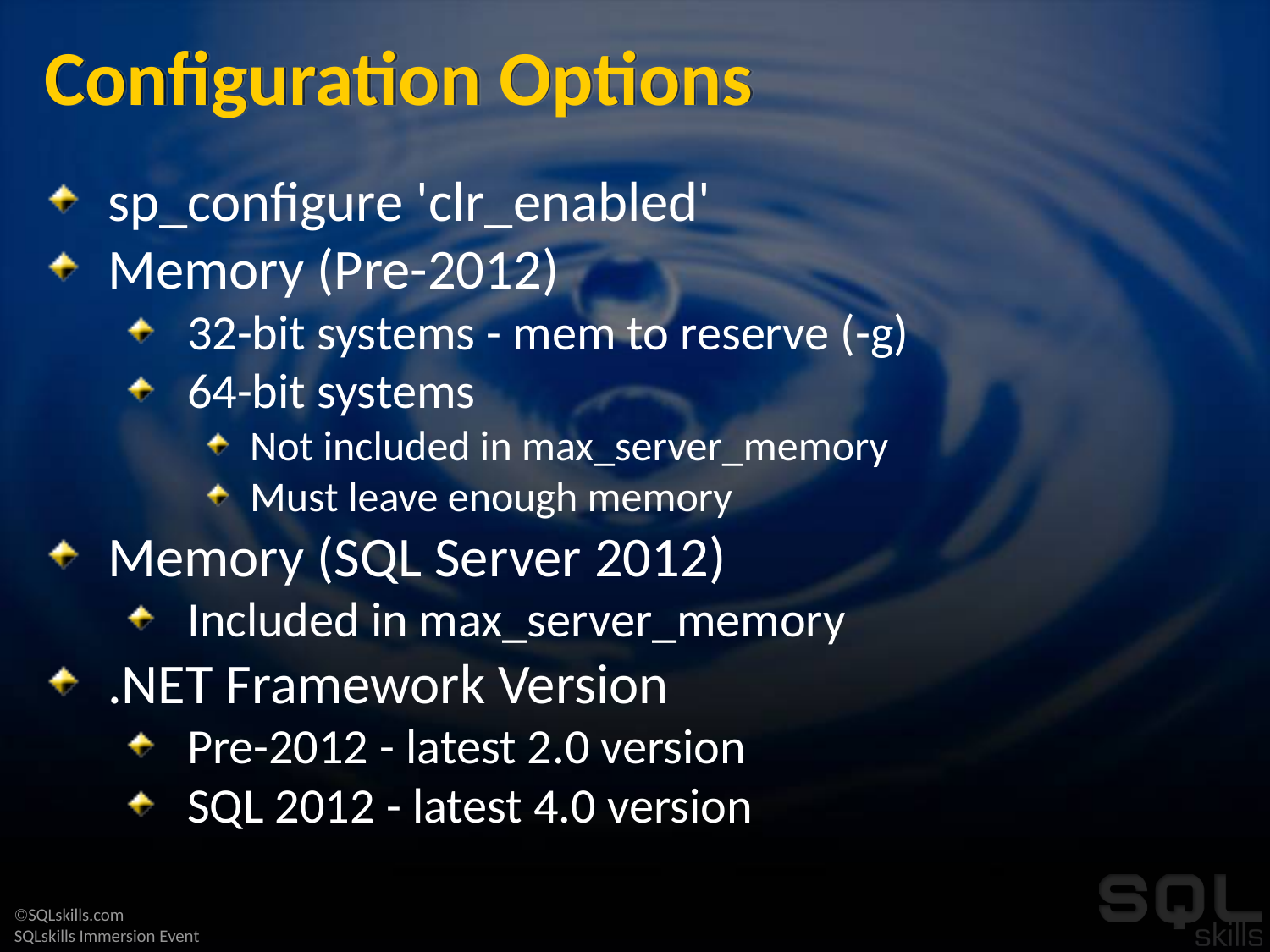

# Configuration Options
sp_configure 'clr_enabled'
Memory (Pre-2012)
32-bit systems - mem to reserve (-g)
64-bit systems
Not included in max_server_memory
Must leave enough memory
Memory (SQL Server 2012)
Included in max_server_memory
.NET Framework Version
Pre-2012 - latest 2.0 version
SQL 2012 - latest 4.0 version